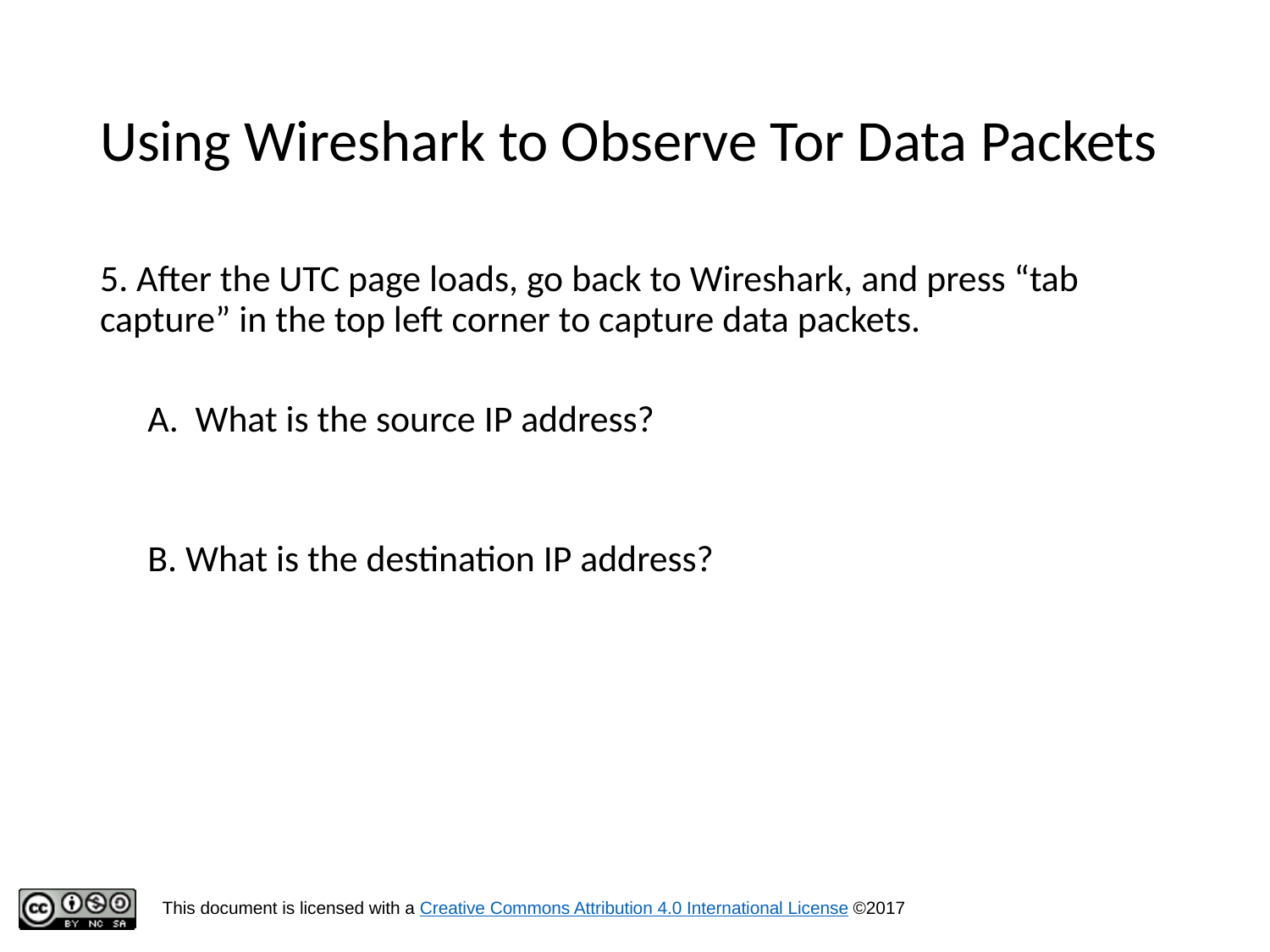

# Using Wireshark to Observe Tor Data Packets
5. After the UTC page loads, go back to Wireshark, and press “tab capture” in the top left corner to capture data packets.

What is the source IP address?

B. What is the destination IP address?